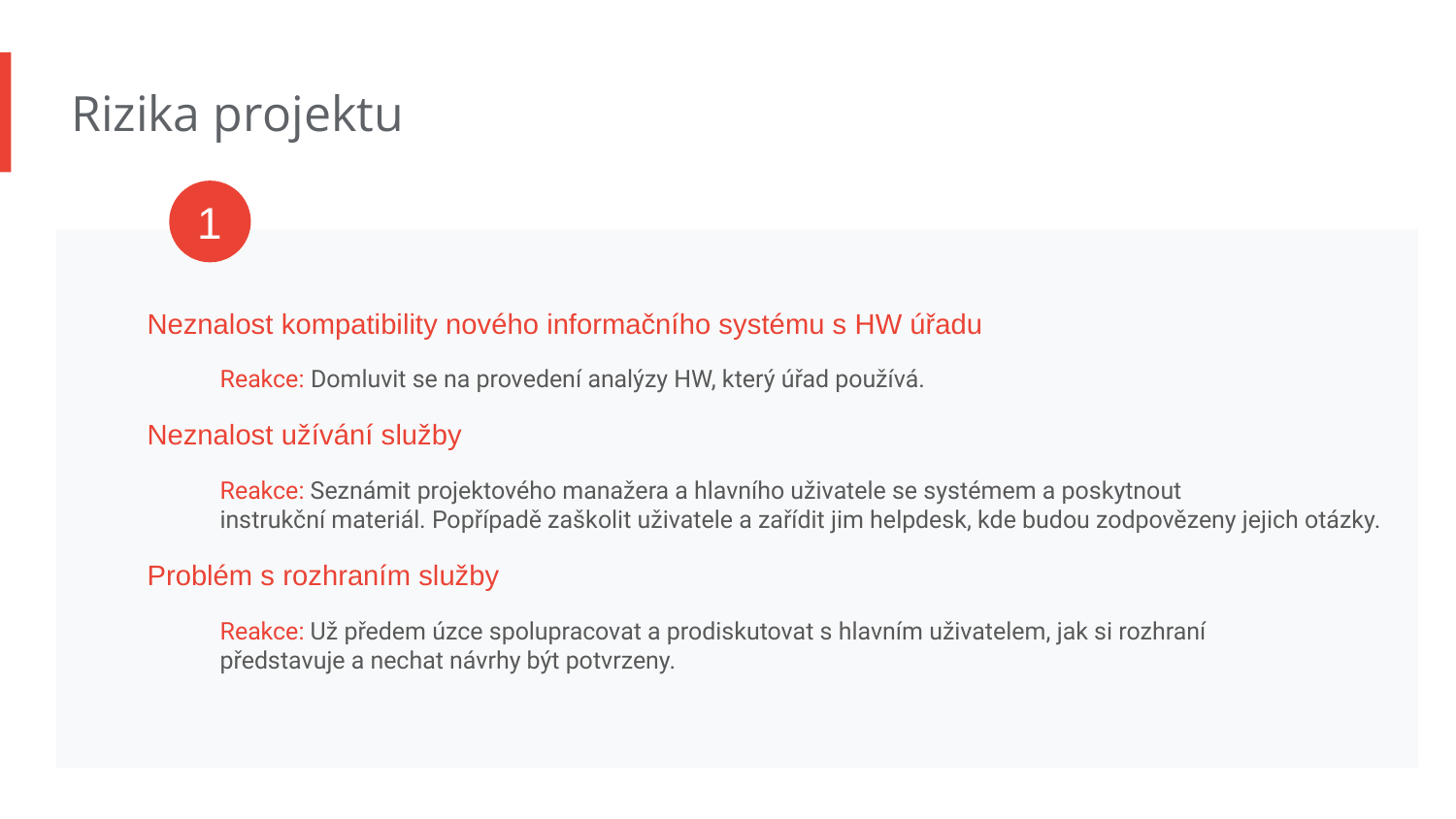

Rizika projektu
1

Neznalost kompatibility nového informačního systému s HW úřadu
Reakce: Domluvit se na provedení analýzy HW, který úřad používá.
Neznalost užívání služby
Reakce: Seznámit projektového manažera a hlavního uživatele se systémem a poskytnout
instrukční materiál. Popřípadě zaškolit uživatele a zařídit jim helpdesk, kde budou zodpovězeny jejich otázky.
Problém s rozhraním služby
Reakce: Už předem úzce spolupracovat a prodiskutovat s hlavním uživatelem, jak si rozhraní
představuje a nechat návrhy být potvrzeny.